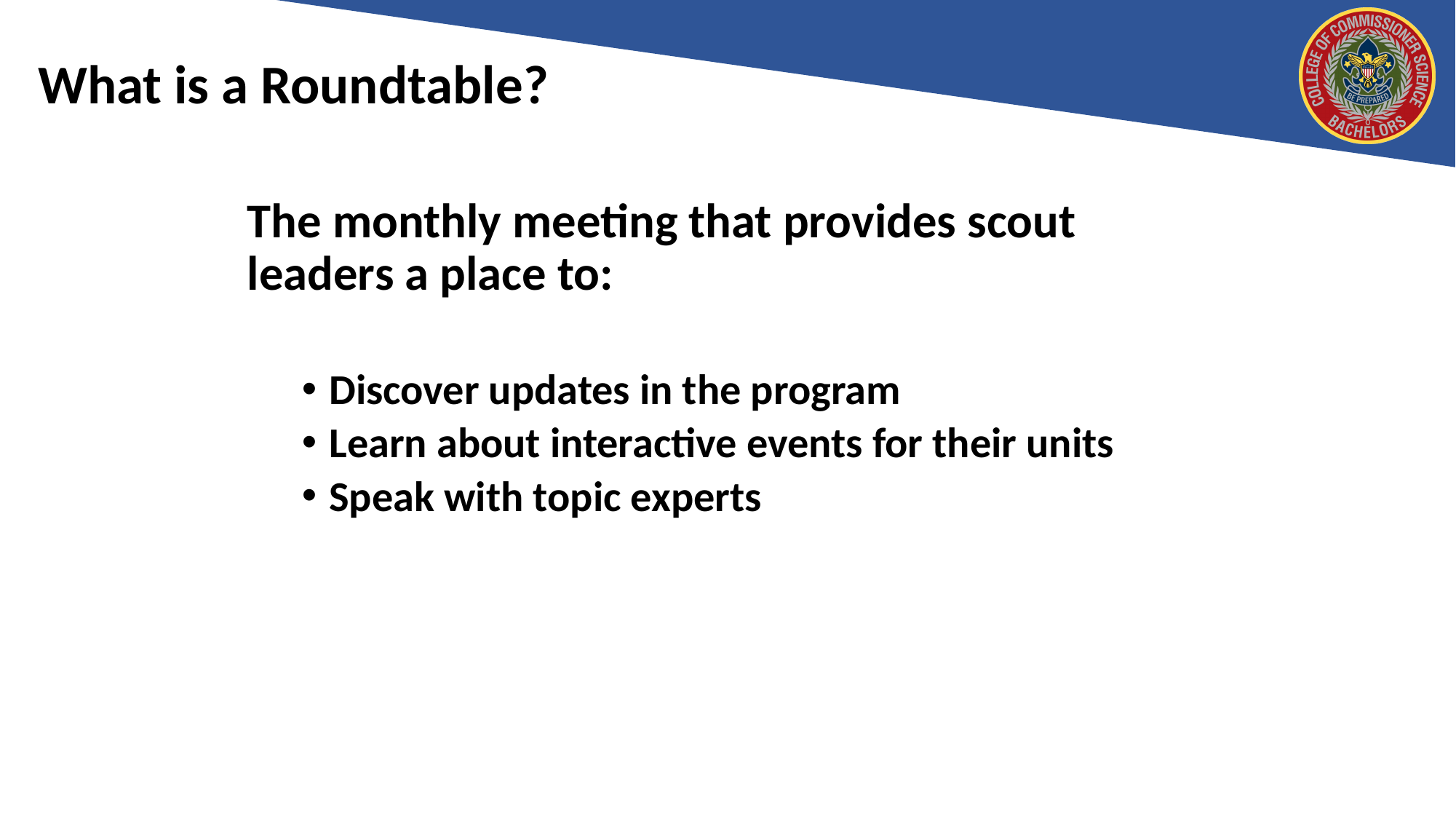

# What is a Roundtable?
The monthly meeting that provides scout leaders a place to:

Discover updates in the program
Learn about interactive events for their units
Speak with topic experts